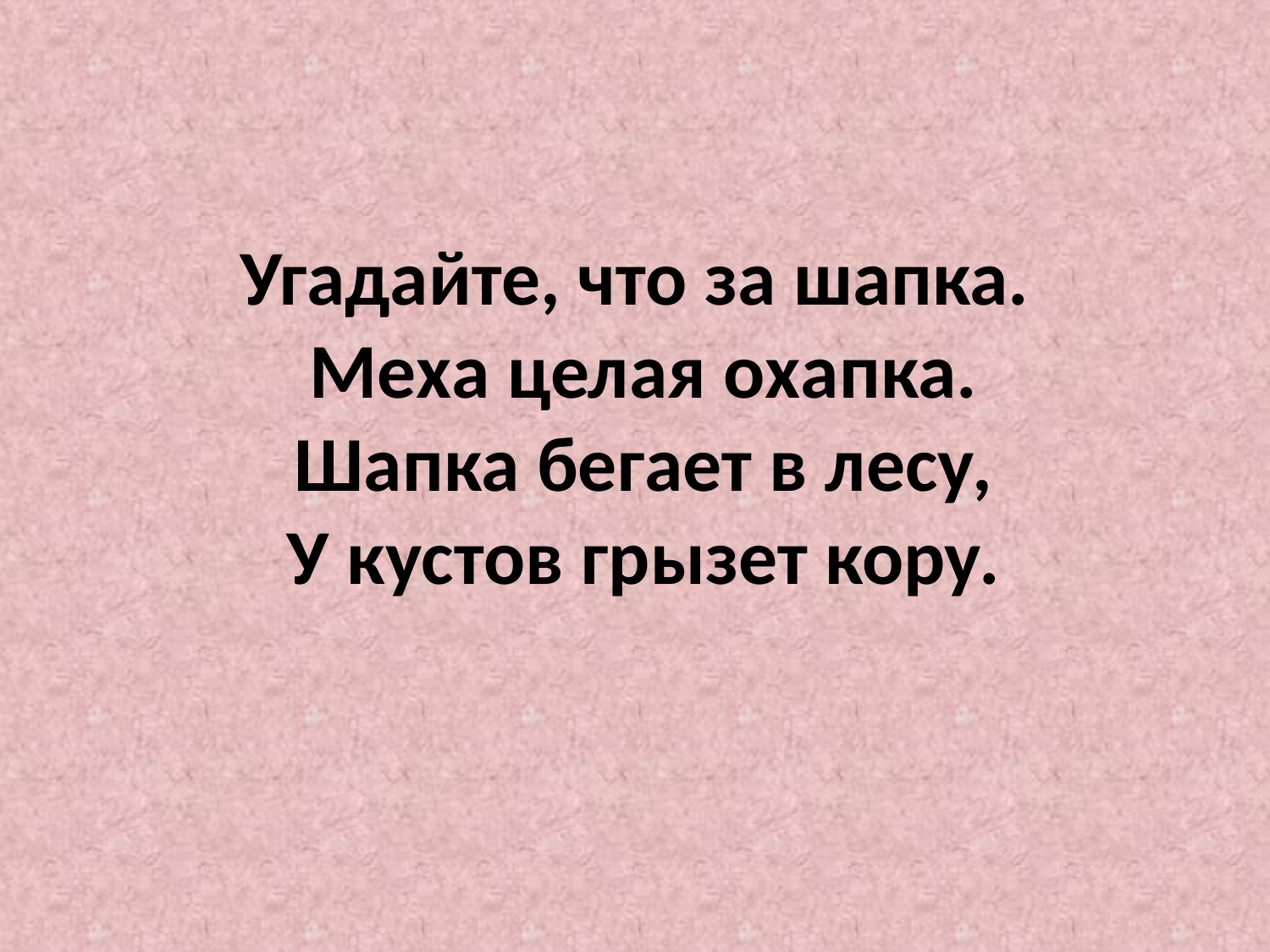

# Угадайте, что за шапка. Меха целая охапка. Шапка бегает в лесу, У кустов грызет кору.